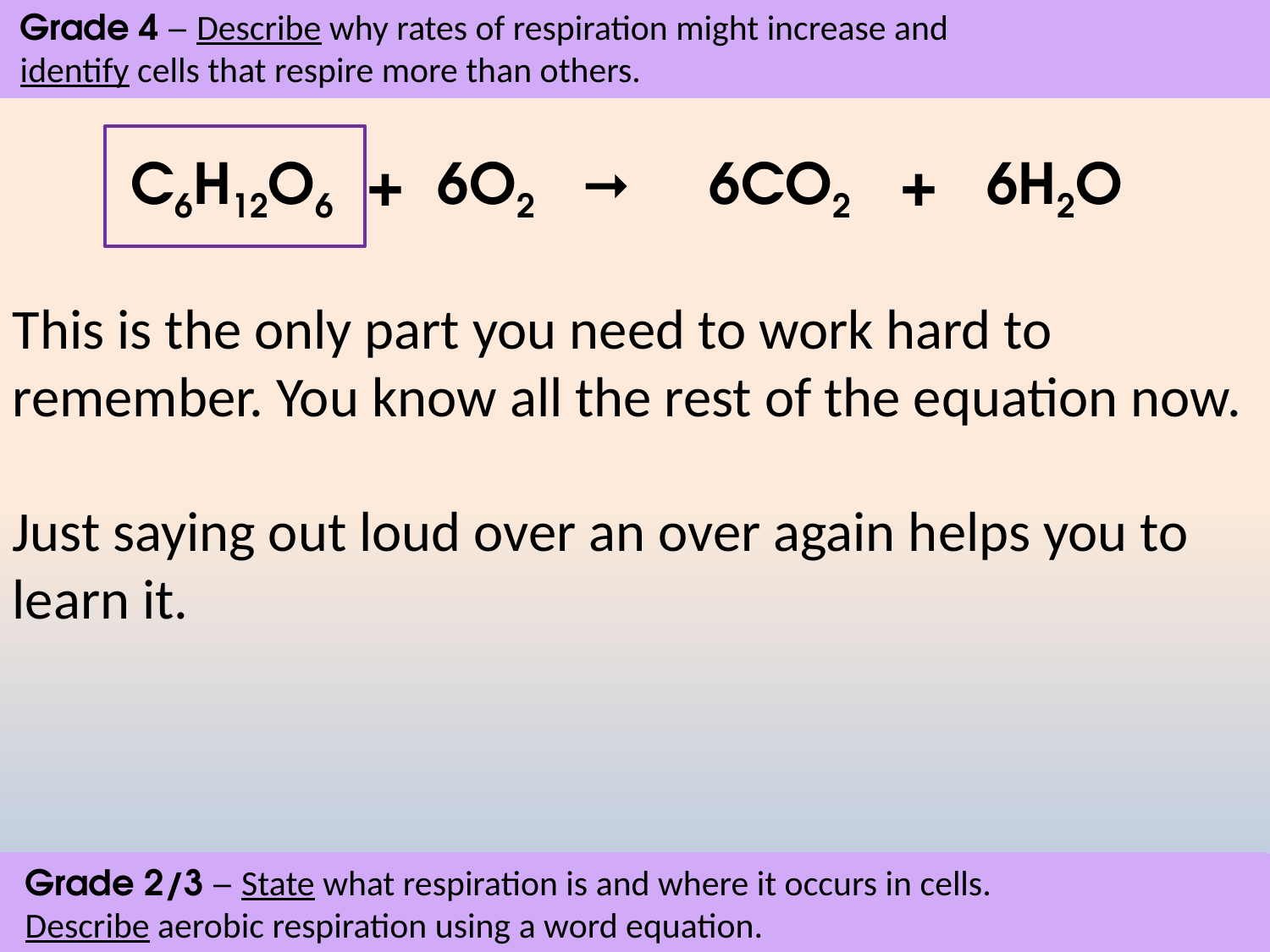

Grade 4 – Describe why rates of respiration might increase and identify cells that respire more than others.

Grade 2/3 – State what respiration is and where it occurs in cells.
Describe aerobic respiration using a word equation.

ASPIRE – Describe why rates of respiration might increase and identify cells that respire more than others.

C6H12O6  +  6O2   ➞     6CO2   +   6H2O

This is the only part you need to work hard to remember. You know all the rest of the equation now.

Just saying out loud over an over again helps you to learn it.

CHALLENGE – State what respiration is and where it occurs in cells.
Describe aerobic respiration using a word equation.